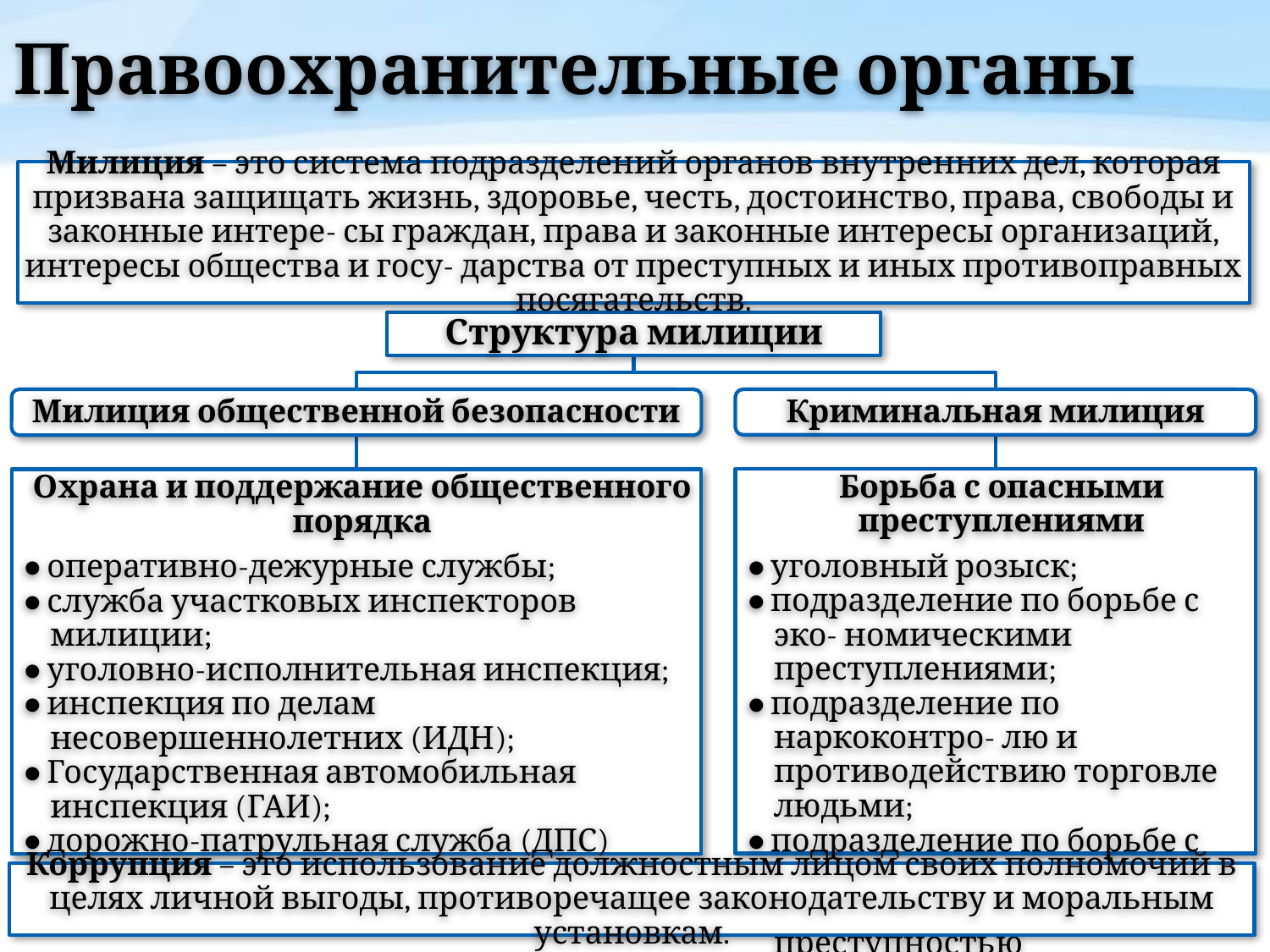

# Правоохранительные органы

Милиция – это система подразделений органов внутренних дел, которая призвана защищать жизнь, здоровье, честь, достоинство, права, свободы и законные интере- сы граждан, права и законные интересы организаций, интересы общества и госу- дарства от преступных и иных противоправных посягательств.

Структура милиции

Криминальная милиция
Милиция общественной безопасности

Борьба с опасными преступлениями
⦁ уголовный розыск;
⦁ подразделение по борьбе с эко- номическими преступлениями;
⦁ подразделение по наркоконтро- лю и противодействию торговле людьми;
⦁ подразделение по борьбе с кор- рупцией и организованной преступностью

Охрана и поддержание общественного порядка
⦁ оперативно-дежурные службы;
⦁ служба участковых инспекторов милиции;
⦁ уголовно-исполнительная инспекция;
⦁ инспекция по делам несовершеннолетних (ИДН);
⦁ Государственная автомобильная инспекция (ГАИ);
⦁ дорожно-патрульная служба (ДПС)

Коррупция – это использование должностным лицом своих полномочий в целях личной выгоды, противоречащее законодательству и моральным установкам.